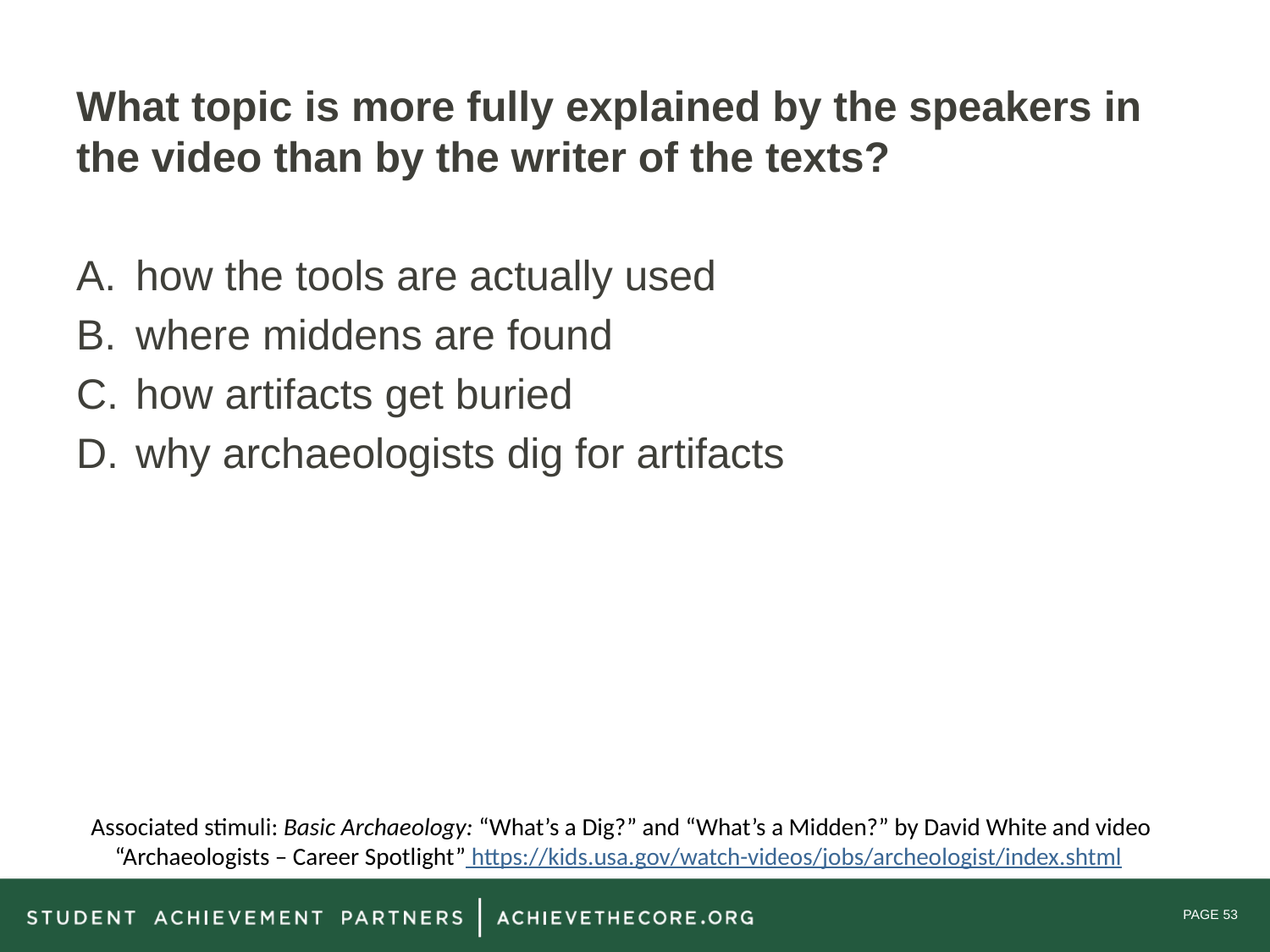

What topic is more fully explained by the speakers in the video than by the writer of the texts?

 how the tools are actually used
 where middens are found
 how artifacts get buried
 why archaeologists dig for artifacts

Associated stimuli: Basic Archaeology: “What’s a Dig?” and “What’s a Midden?” by David White and video “Archaeologists – Career Spotlight” https://kids.usa.gov/watch-videos/jobs/archeologist/index.shtml